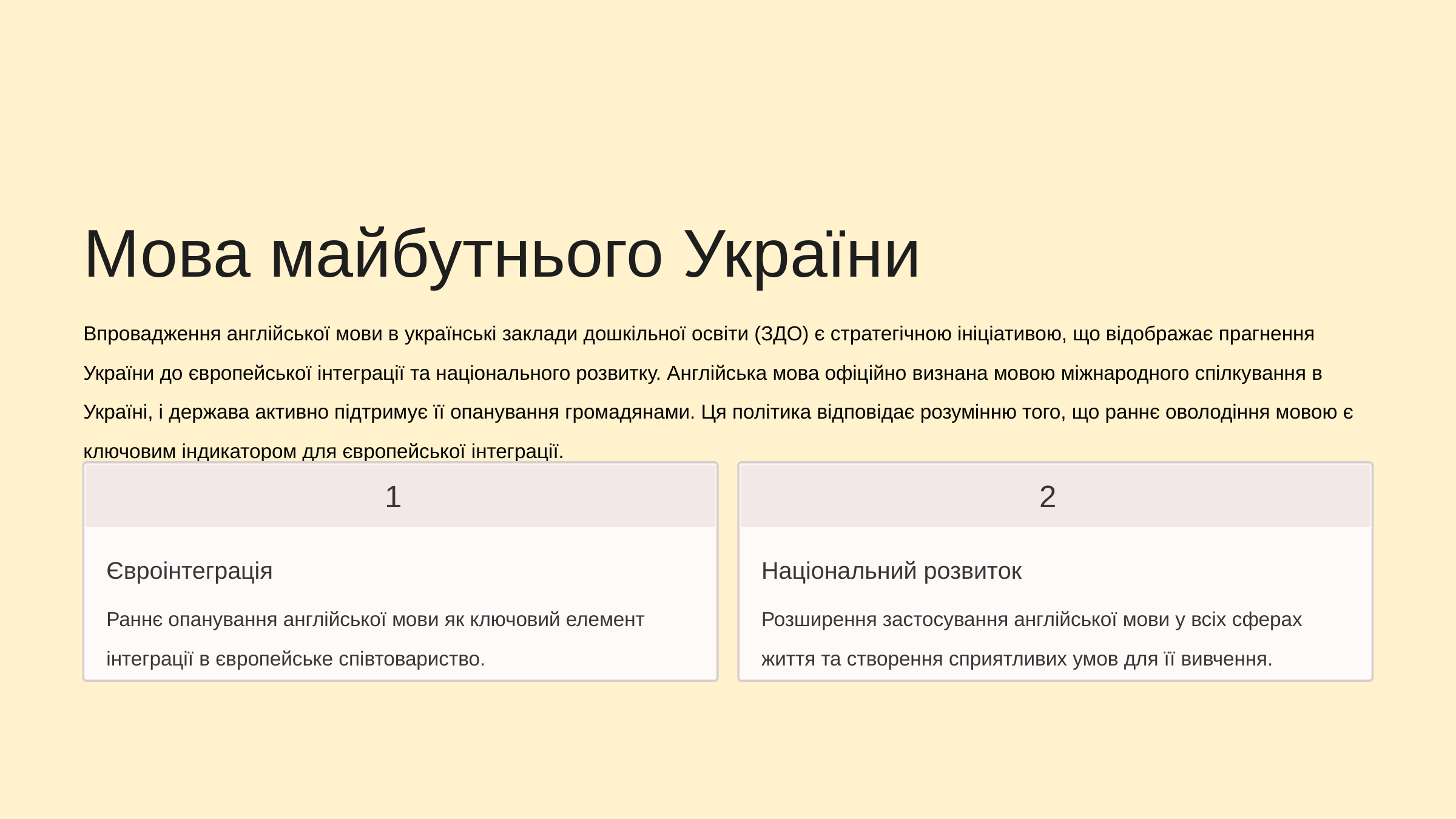

Мова майбутнього України
Впровадження англійської мови в українські заклади дошкільної освіти (ЗДО) є стратегічною ініціативою, що відображає прагнення України до європейської інтеграції та національного розвитку. Англійська мова офіційно визнана мовою міжнародного спілкування в Україні, і держава активно підтримує її опанування громадянами. Ця політика відповідає розумінню того, що раннє оволодіння мовою є ключовим індикатором для європейської інтеграції.

1
2
Євроінтеграція
Національний розвиток
Раннє опанування англійської мови як ключовий елемент інтеграції в європейське співтовариство.
Розширення застосування англійської мови у всіх сферах життя та створення сприятливих умов для її вивчення.